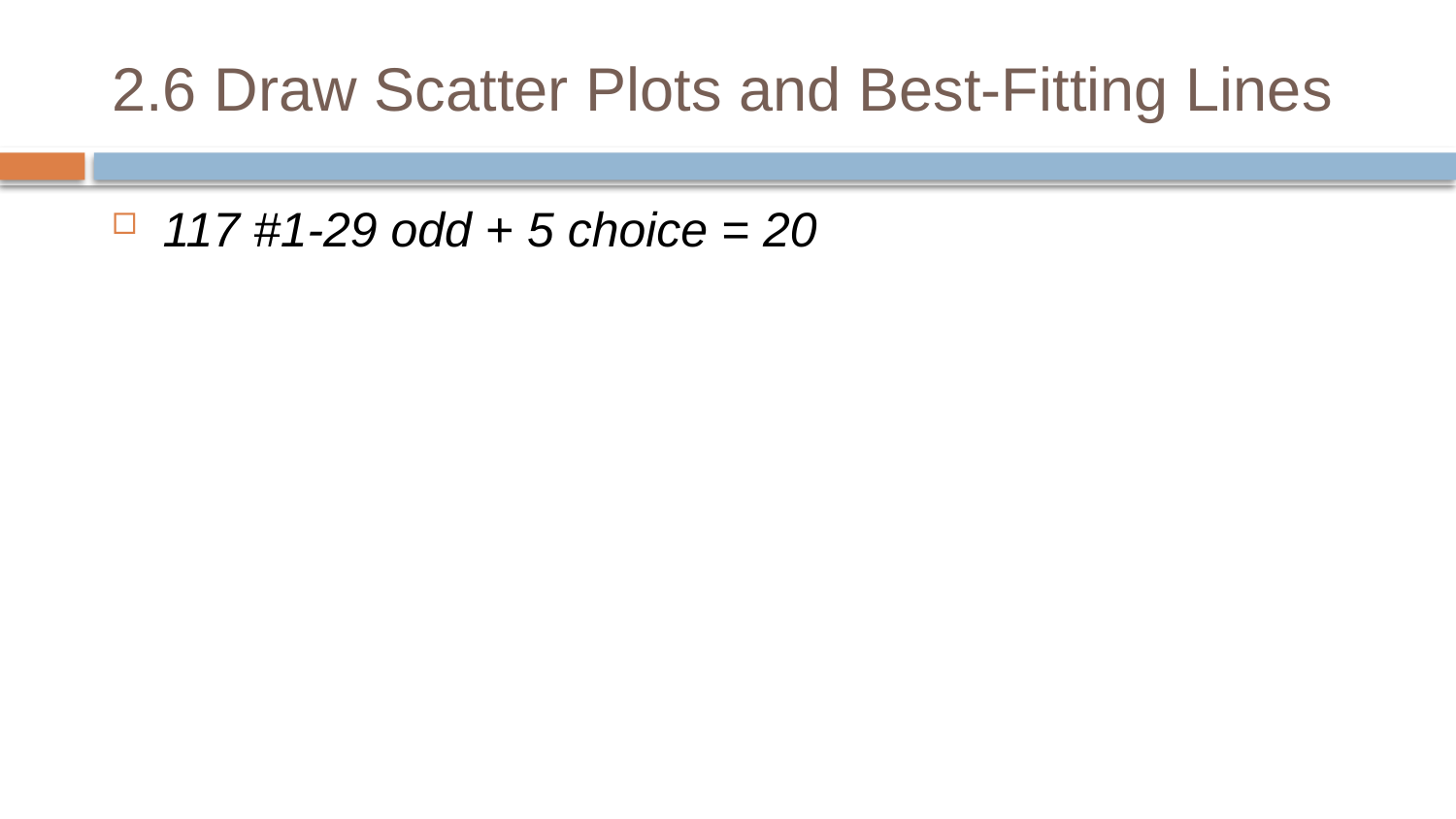

# 2.6 Draw Scatter Plots and Best-Fitting Lines
117 #1-29 odd + 5 choice = 20